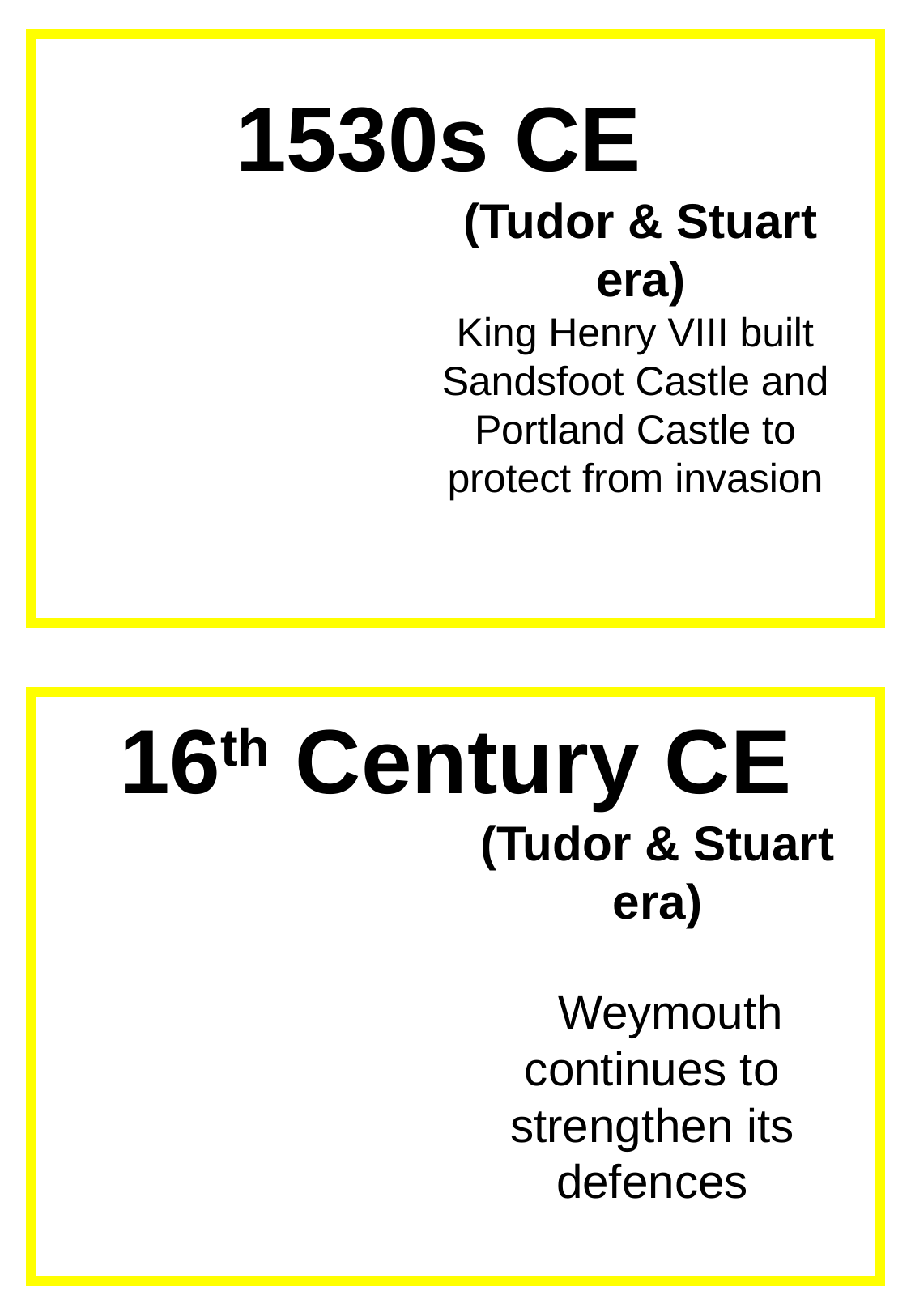

1530s CE
(Tudor & Stuart era)
King Henry VIII built Sandsfoot Castle and Portland Castle to protect from invasion

16th Century CE
(Tudor & Stuart era)

Weymouth continues to strengthen its defences